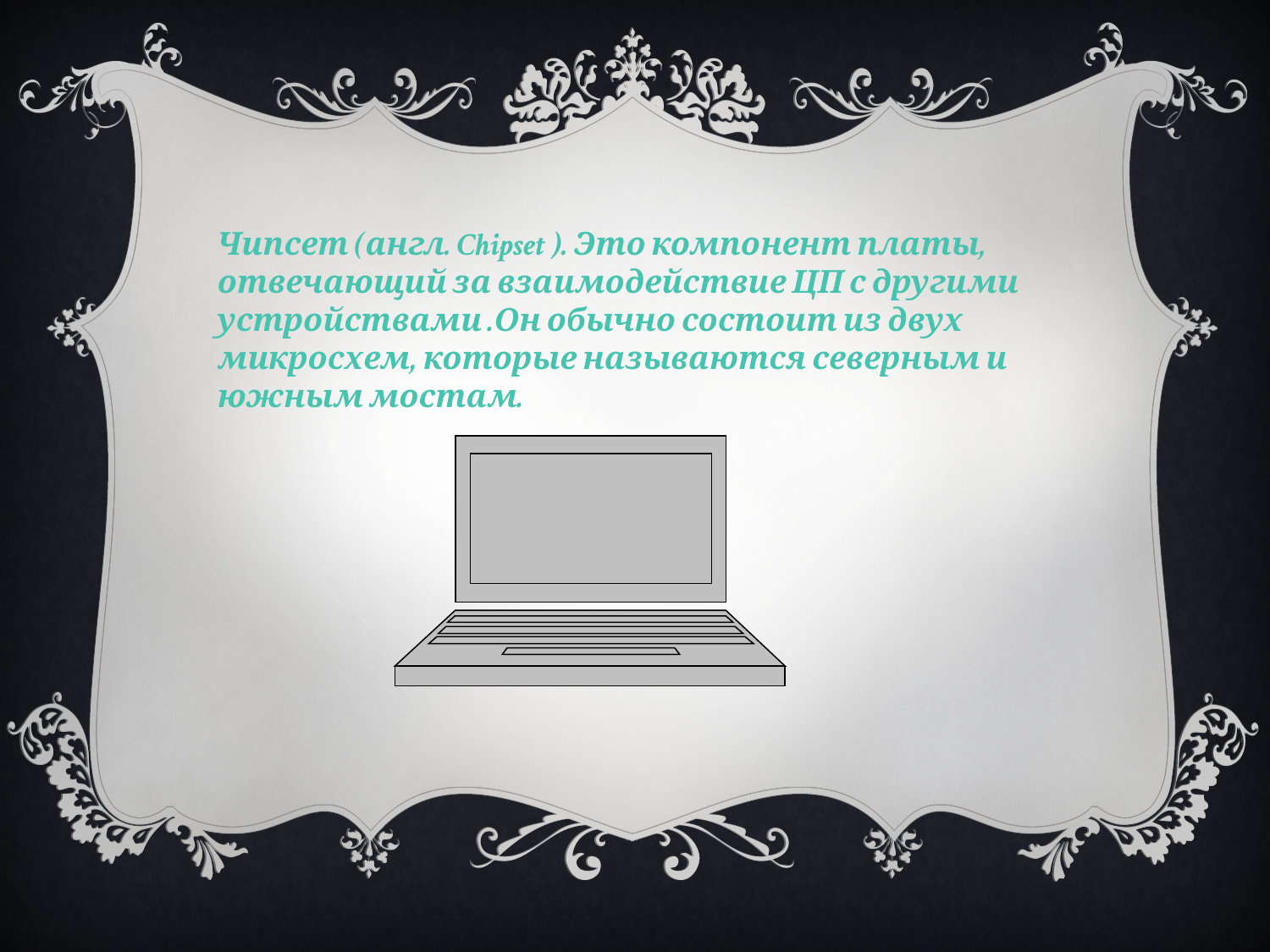

Чипсет (англ. Chipset ). Это компонент платы, отвечающий за взаимодействие ЦП с другими устройствами .Он обычно состоит из двух микросхем, которые называются северным и южным мостам.